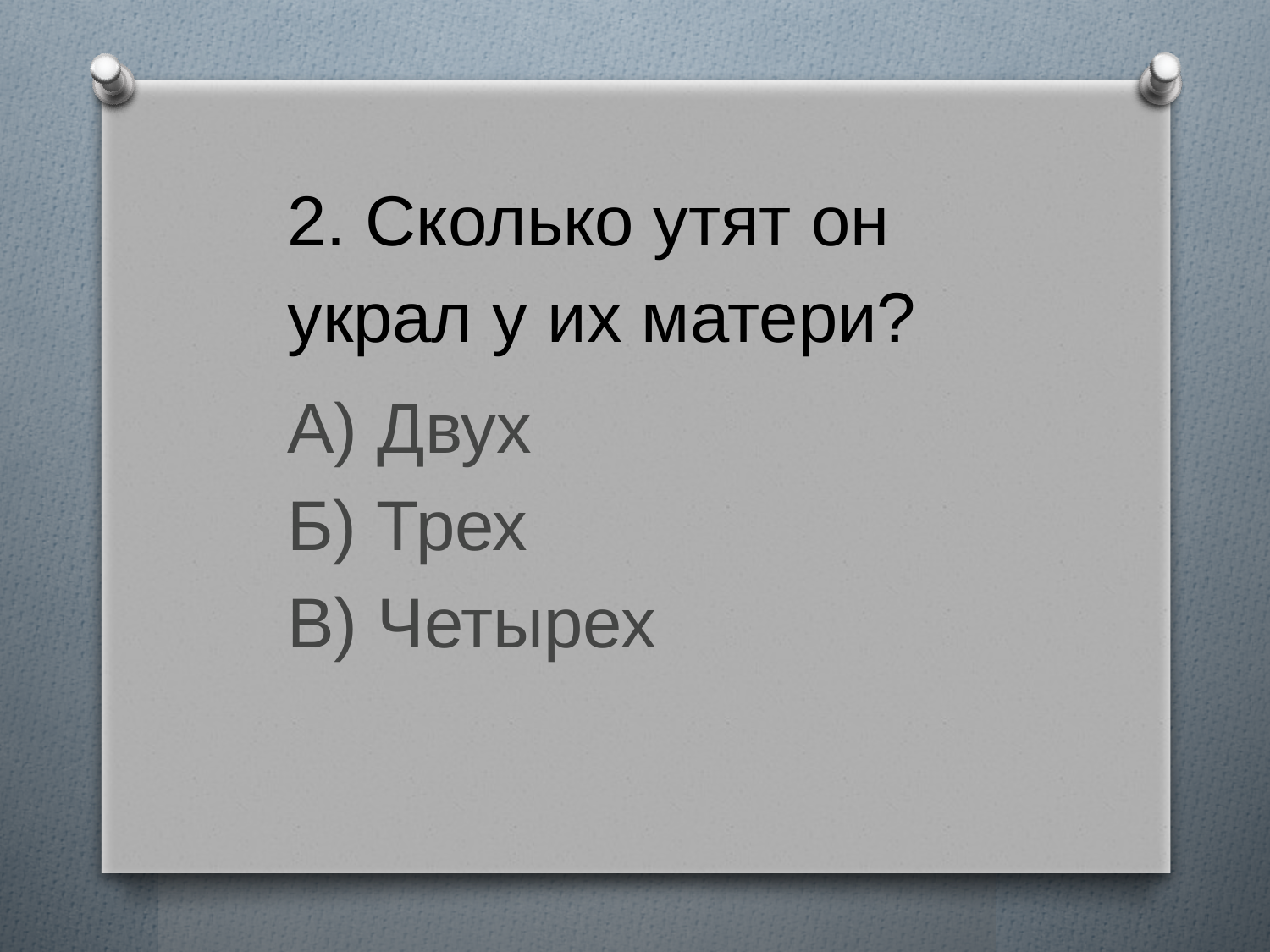

2. Сколько утят он украл у их матери?
А) Двух
Б) Трех
В) Четырех